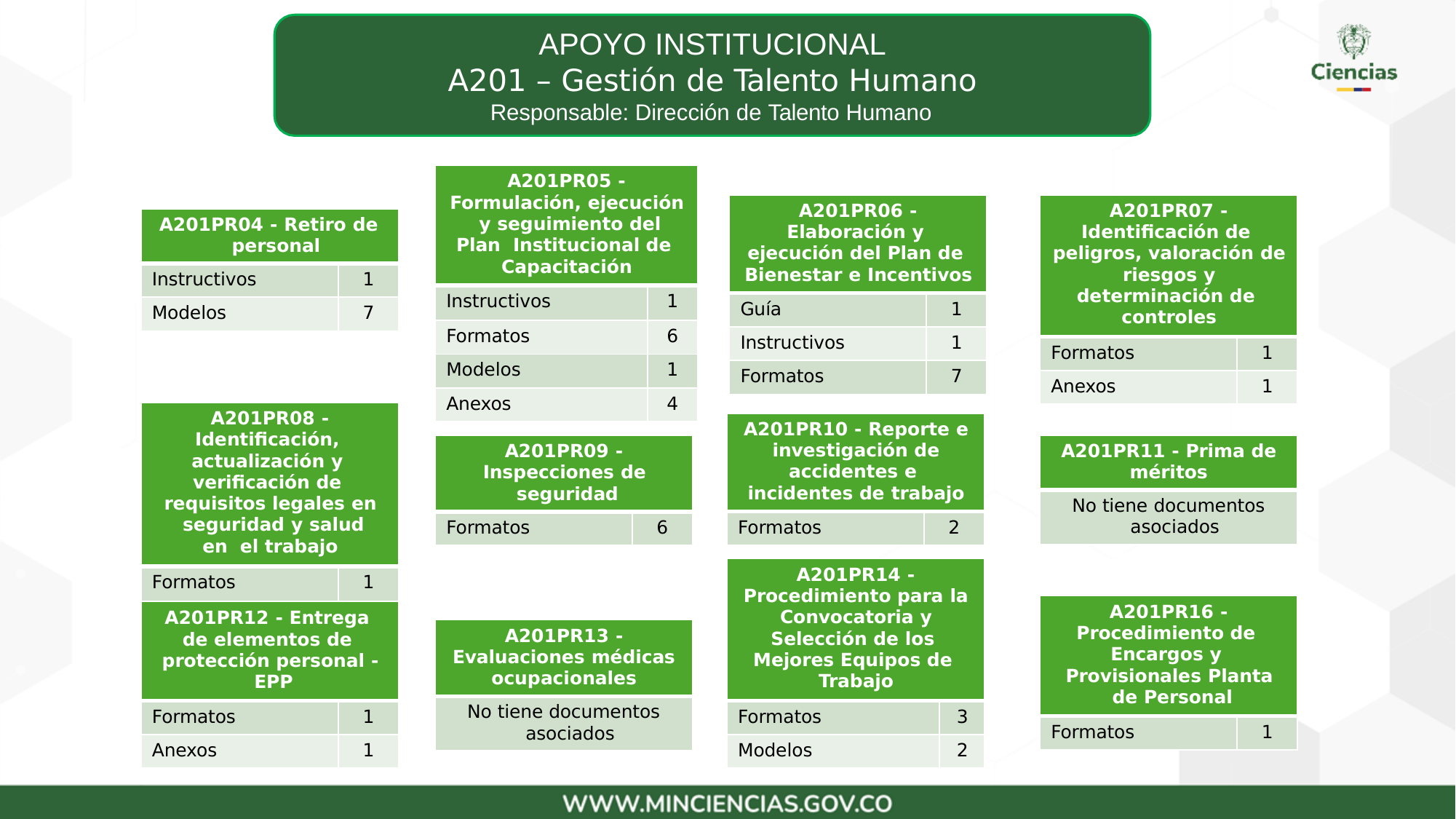

# APOYO INSTITUCIONAL
A201 – Gestión de Talento Humano

Responsable: Dirección de Talento Humano
| A201PR05 - Formulación, ejecución y seguimiento del Plan Institucional de Capacitación |  |
| --- | --- |
| Instructivos | 1 |
| Formatos | 6 |
| Modelos | 1 |
| Anexos | 4 |
| A201PR06 - Elaboración y ejecución del Plan de Bienestar e Incentivos |  |
| --- | --- |
| Guía | 1 |
| Instructivos | 1 |
| Formatos | 7 |
| A201PR07 - Identificación de peligros, valoración de riesgos y determinación de controles |  |
| --- | --- |
| Formatos | 1 |
| Anexos | 1 |
| A201PR04 - Retiro de personal |  |
| --- | --- |
| Instructivos | 1 |
| Modelos | 7 |
| A201PR08 - Identificación, actualización y verificación de requisitos legales en seguridad y salud en el trabajo |  |
| --- | --- |
| Formatos | 1 |
| A201PR12 - Entrega de elementos de protección personal - EPP |  |
| Formatos | 1 |
| Anexos | 1 |
| A201PR10 - Reporte e investigación de accidentes e incidentes de trabajo |  |
| --- | --- |
| Formatos | 2 |
| A201PR09 - Inspecciones de seguridad |  |
| --- | --- |
| Formatos | 6 |
| A201PR11 - Prima de méritos |
| --- |
| No tiene documentos asociados |
| A201PR14 - Procedimiento para la Convocatoria y Selección de los Mejores Equipos de Trabajo |  |
| --- | --- |
| Formatos | 3 |
| Modelos | 2 |
| A201PR16 - Procedimiento de Encargos y Provisionales Planta de Personal |  |
| --- | --- |
| Formatos | 1 |
| A201PR13 - Evaluaciones médicas ocupacionales |
| --- |
| No tiene documentos asociados |